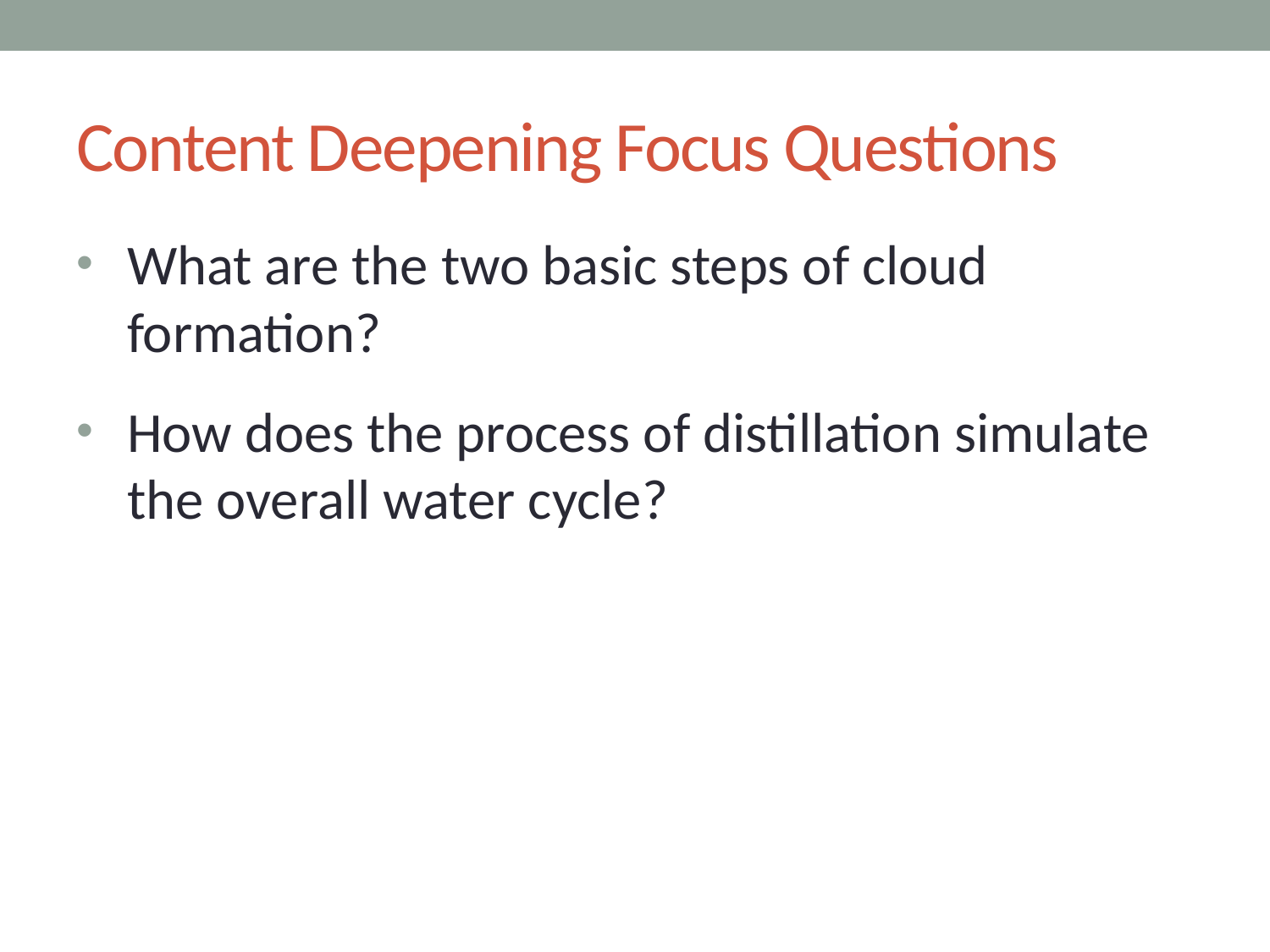

# Content Deepening Focus Questions
What are the two basic steps of cloud formation?
How does the process of distillation simulate the overall water cycle?